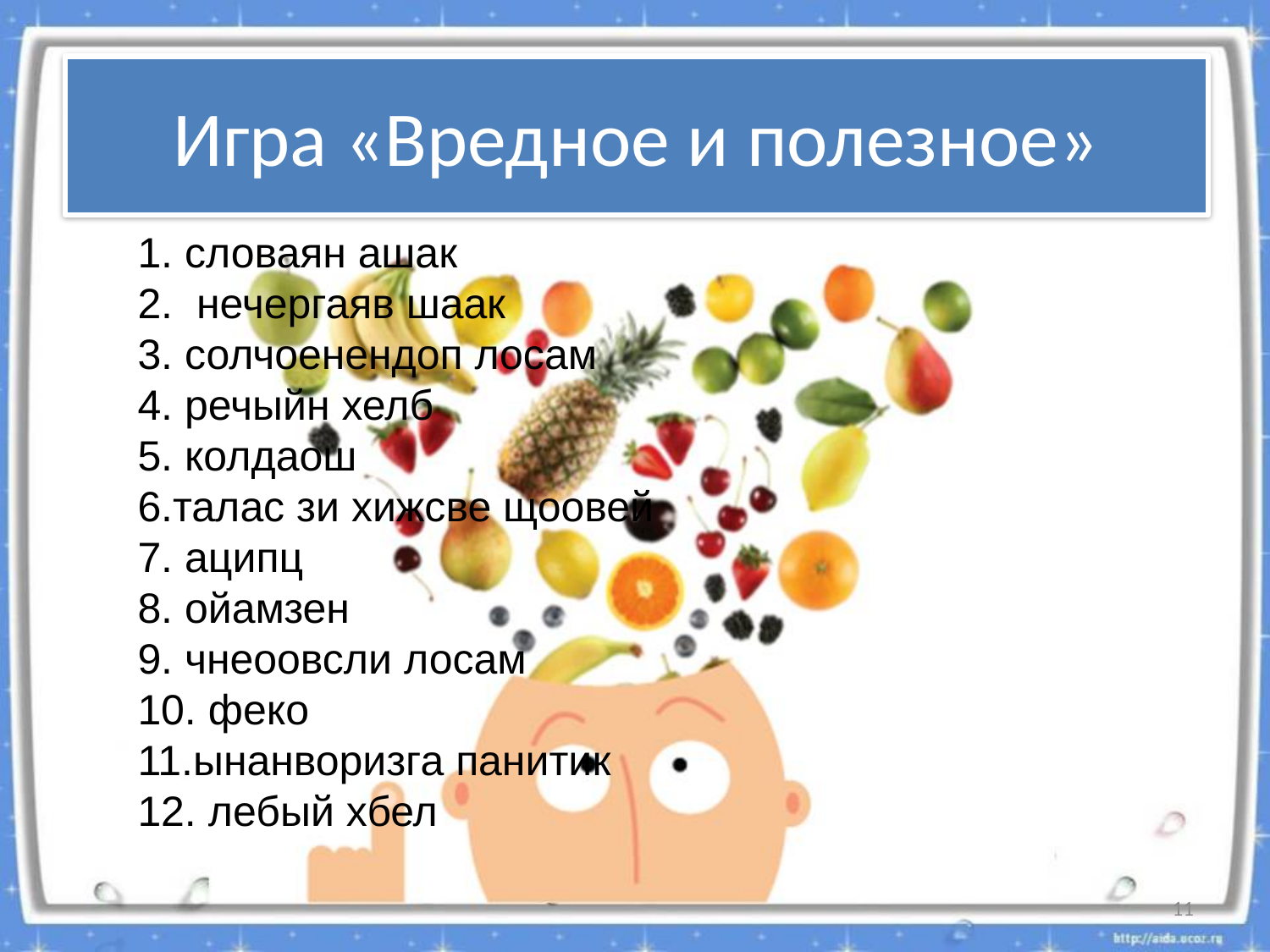

# Игра «Вредное и полезное»

1. словаян ашак
2.  нечергаяв шаак
3. солчоенендоп лосам
4. речыйн хелб
5. колдаош
6.талас зи хижсве щоовей
7. аципц
8. ойамзен
9. чнеоовсли лосам
10. феко
11.ынанворизга панитик
12. лебый хбел
11